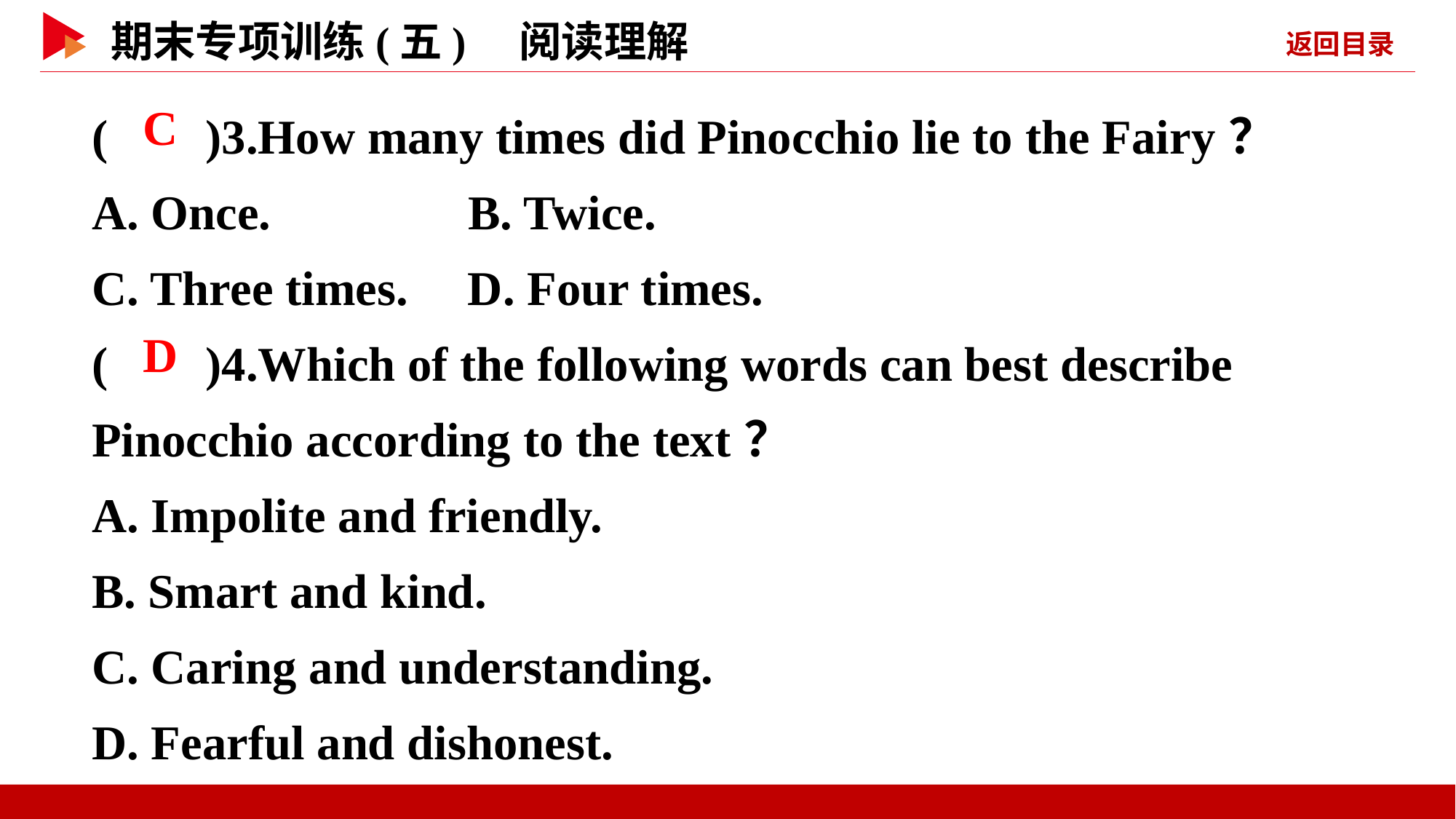

(        )3.How many times did Pinocchio lie to the Fairy？
A. Once.	             B. Twice.
C. Three times.	    D. Four times.
(        )4.Which of the following words can best describe Pinocchio according to the text？
A. Impolite and friendly.
B. Smart and kind.
C. Caring and understanding.
D. Fearful and dishonest.
   C
   D